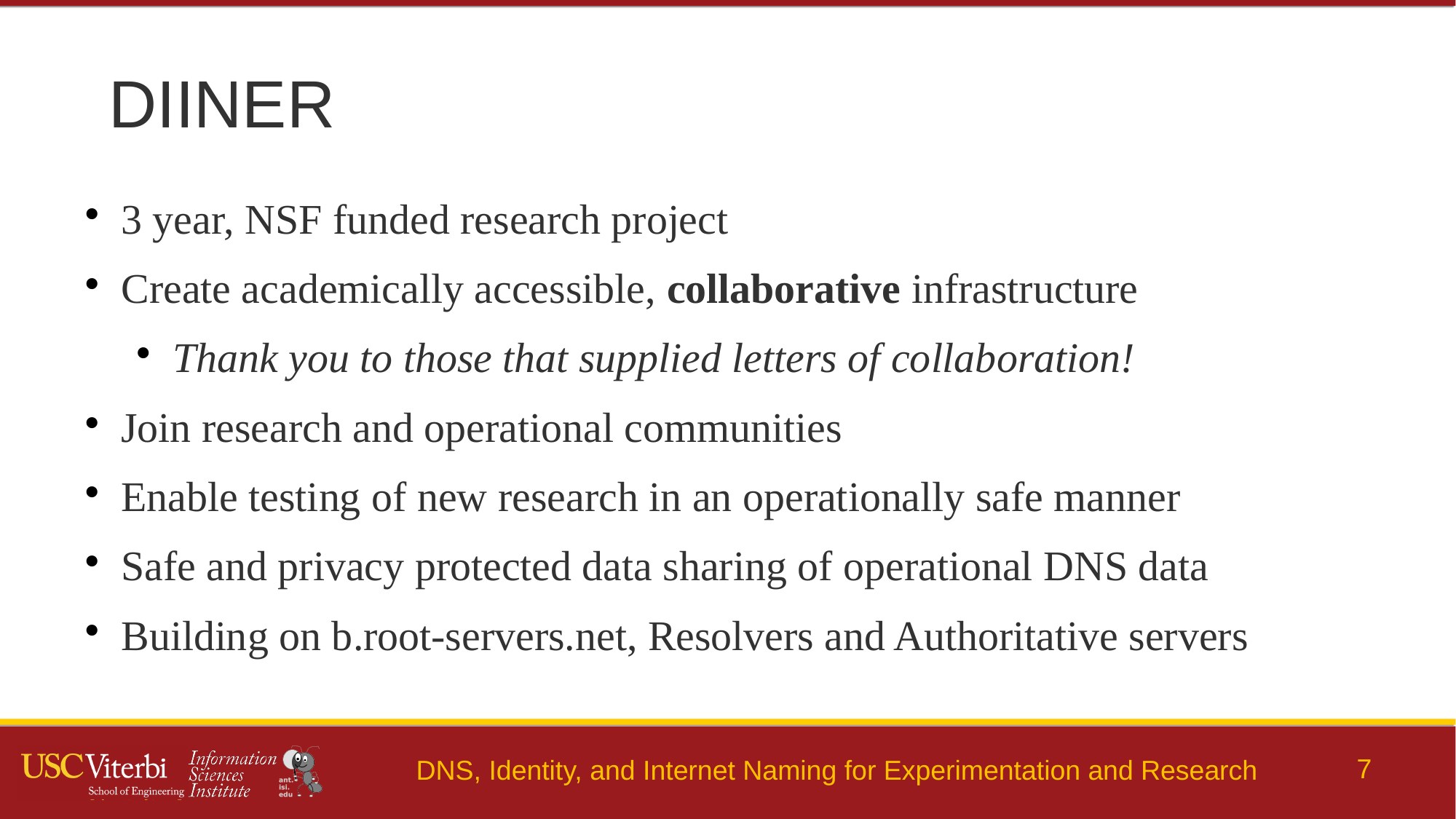

DIINER
3 year, NSF funded research project
Create academically accessible, collaborative infrastructure
Thank you to those that supplied letters of collaboration!
Join research and operational communities
Enable testing of new research in an operationally safe manner
Safe and privacy protected data sharing of operational DNS data
Building on b.root-servers.net, Resolvers and Authoritative servers